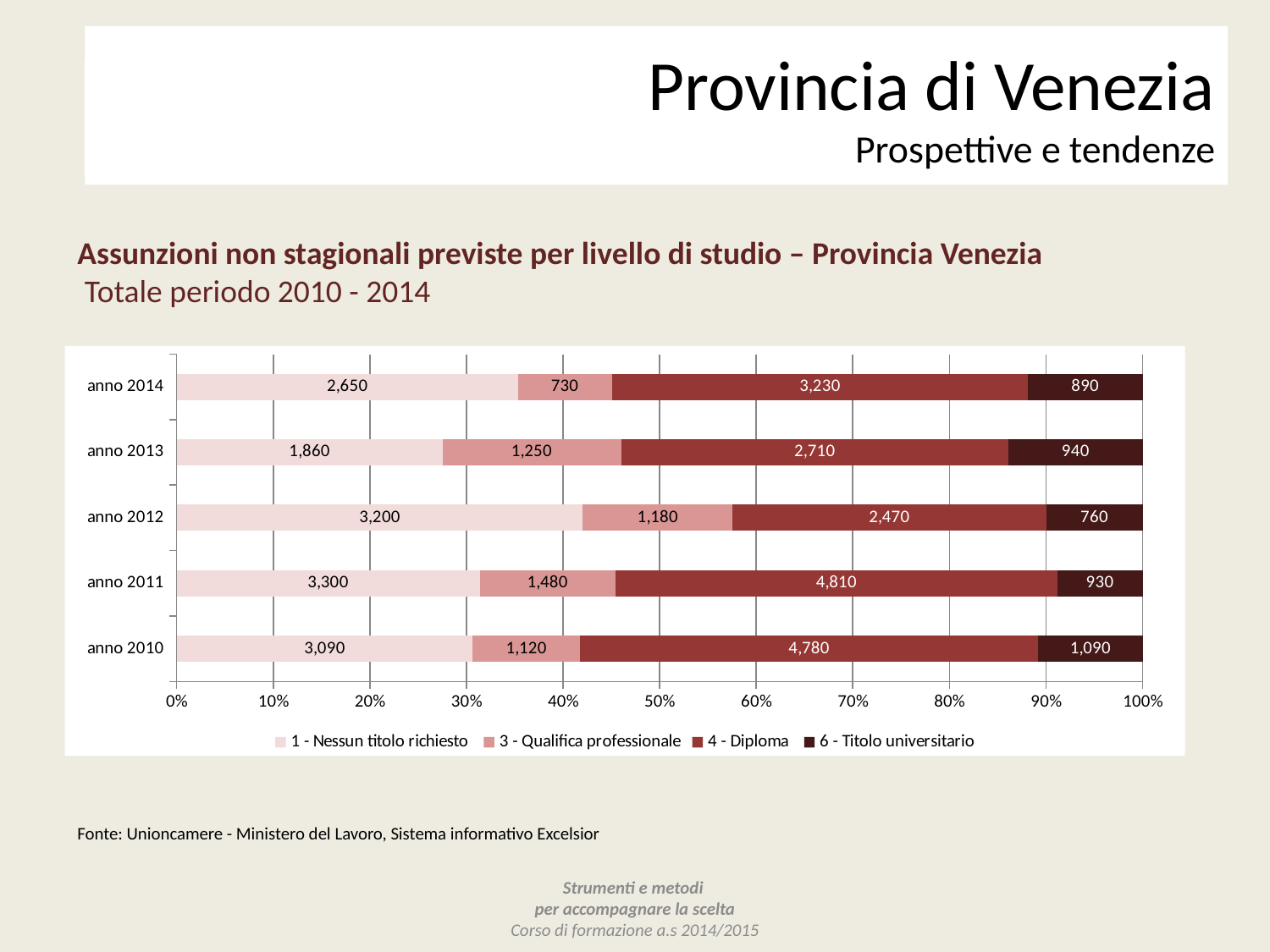

Provincia di Venezia
Prospettive e tendenze
# Excelsior
Prospettive e tendenze
Assunzioni non stagionali previste per livello di studio – Provincia Venezia
 Totale periodo 2010 - 2014

### Chart

| Category | 1 - Nessun titolo richiesto  | 3 - Qualifica professionale | 4 - Diploma  | 6 - Titolo universitario |
|---|---|---|---|---|
| anno 2010 | 3090.0 | 1120.0 | 4780.0 | 1090.0 |
| anno 2011 | 3300.0 | 1480.0 | 4810.0 | 930.0 |
| anno 2012 | 3200.0 | 1180.0 | 2470.0 | 760.0 |
| anno 2013 | 1860.0 | 1250.0 | 2710.0 | 940.0 |
| anno 2014 | 2650.0 | 730.0 | 3230.0 | 890.0 |
Fonte: Unioncamere - Ministero del Lavoro, Sistema informativo Excelsior
Strumenti e metodi
per accompagnare la scelta
Corso di formazione a.s 2014/2015